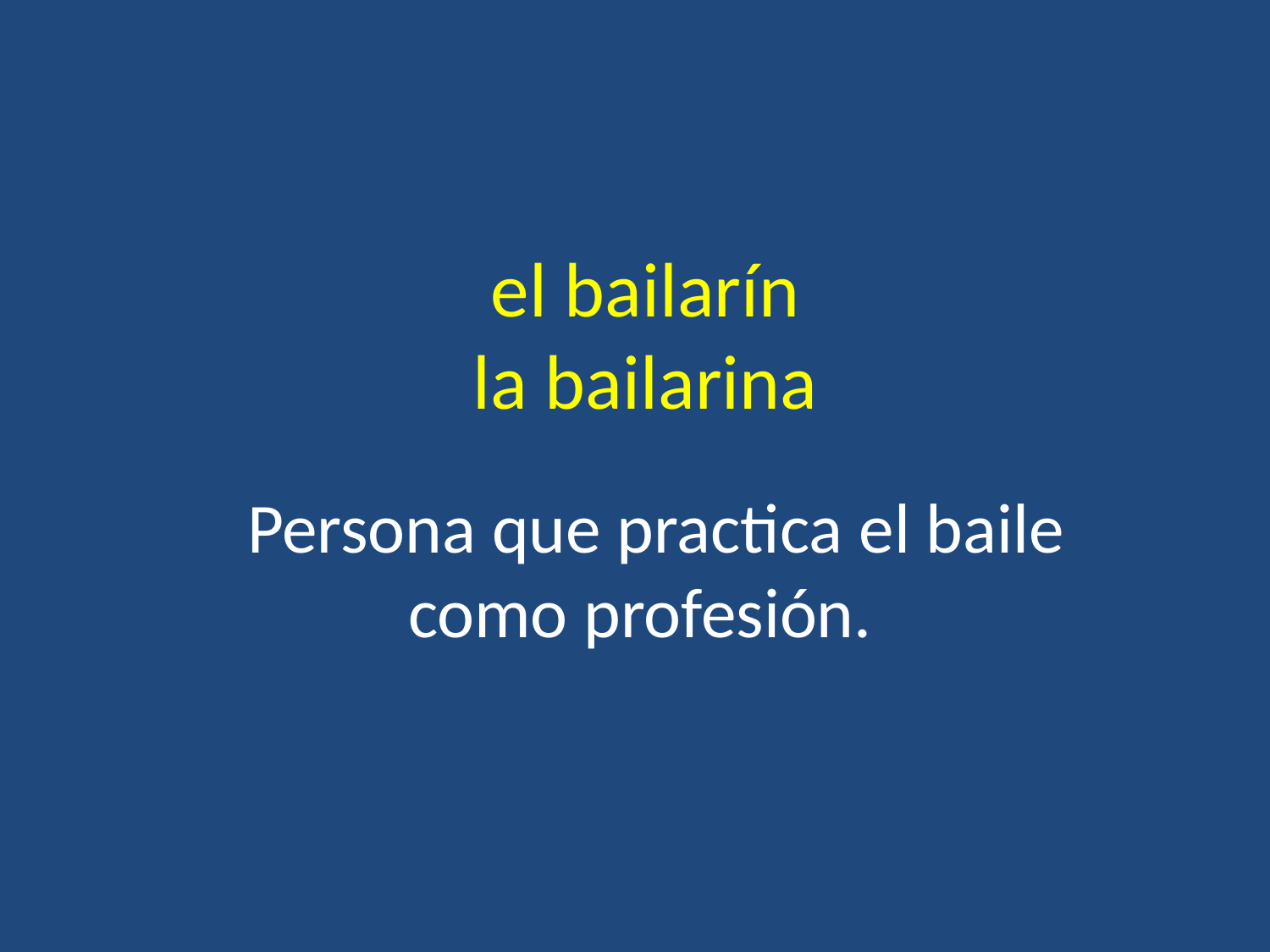

# el bailarín la bailarina
Persona que practica el baile como profesión.